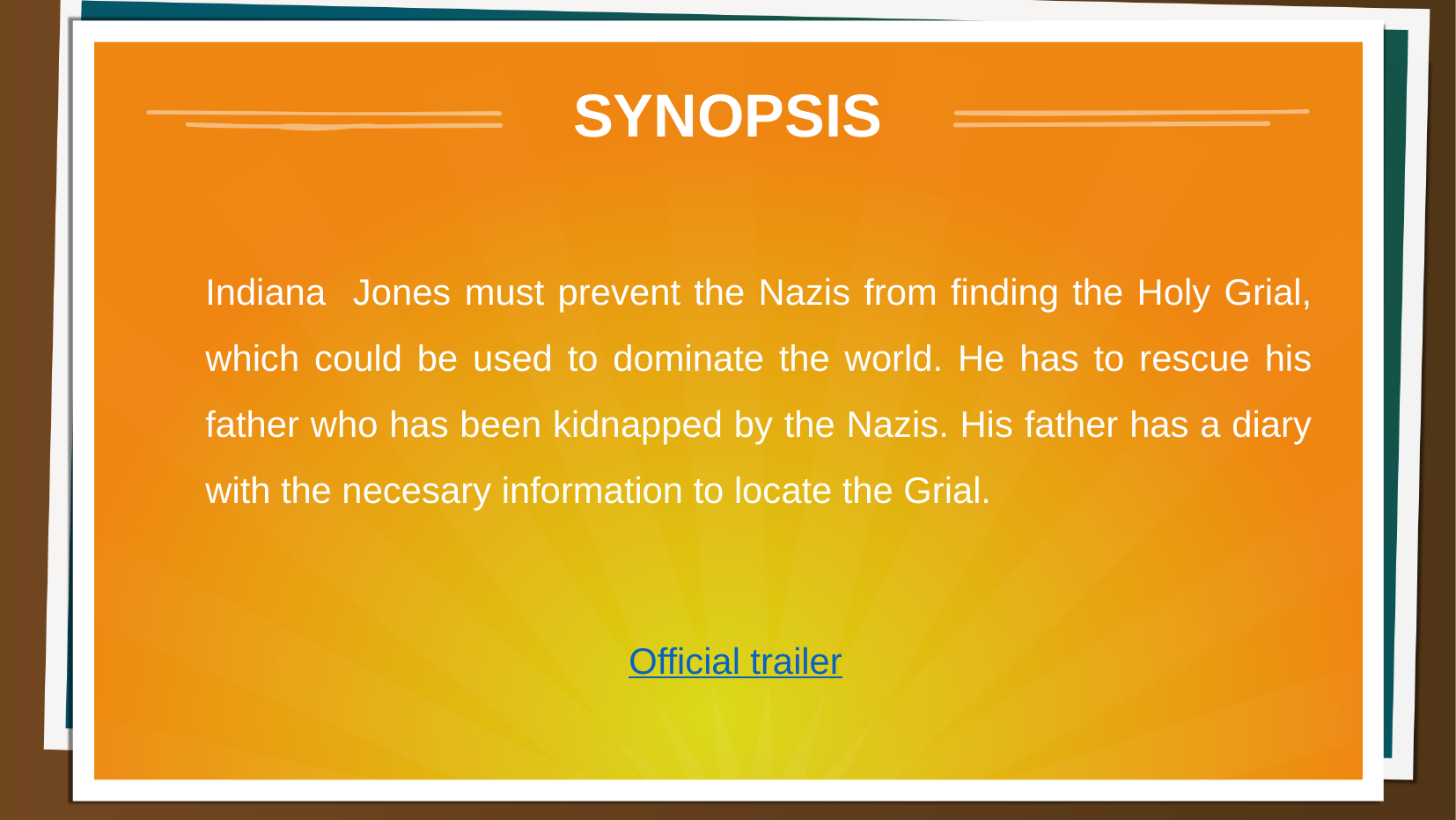

SYNOPSIS

	Indiana  Jones must prevent the Nazis from finding the Holy Grial, which could be used to dominate the world. He has to rescue his father who has been kidnapped by the Nazis. His father has a diary with the necesary information to locate the Grial.

Official trailer